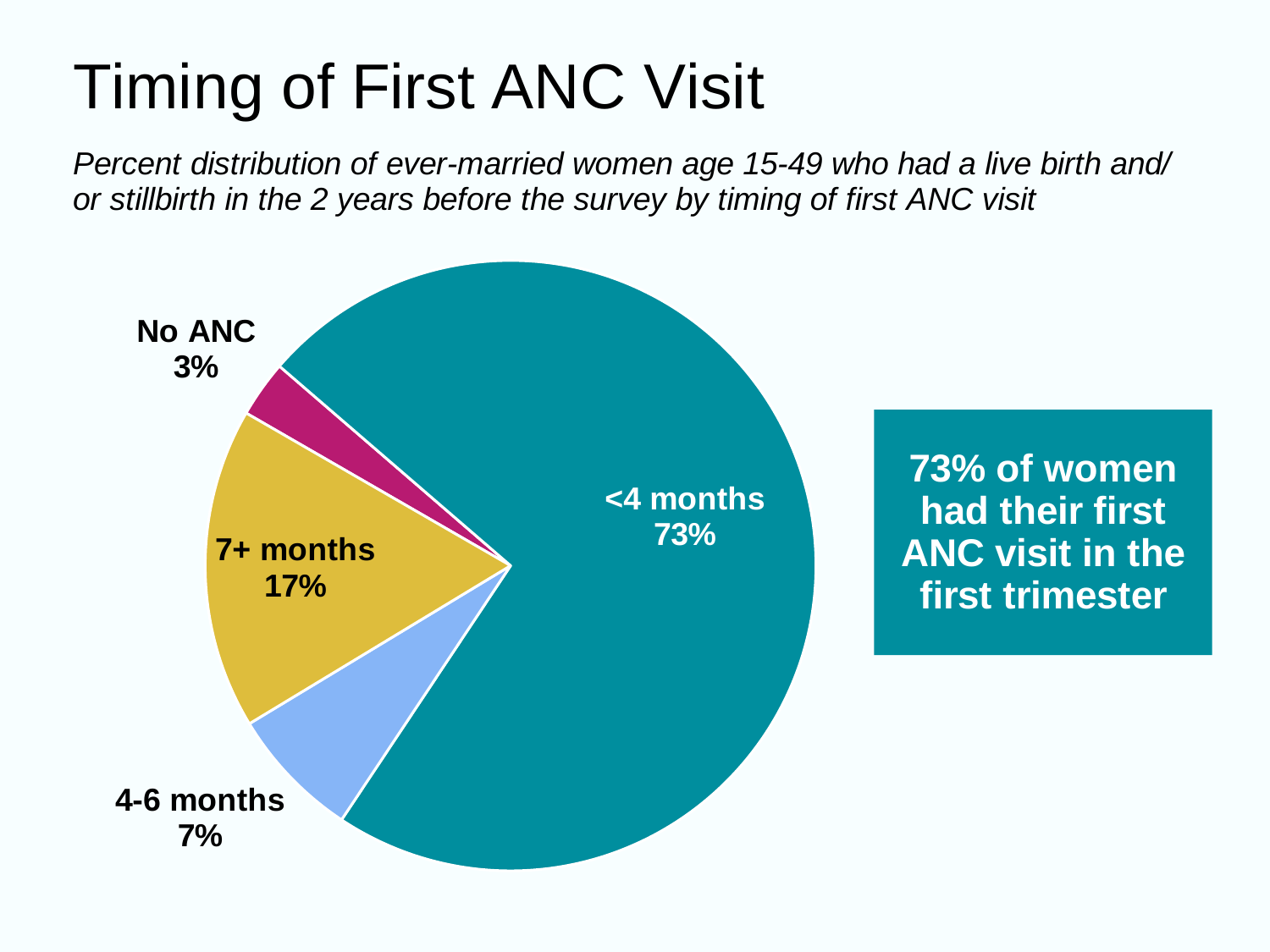

### Chart

| Category | Sales |
|---|---|
| No ANC | 3.0 |
| <4 months | 73.0 |
| 4-6 months | 7.0 |
| 7+ months | 17.0 |